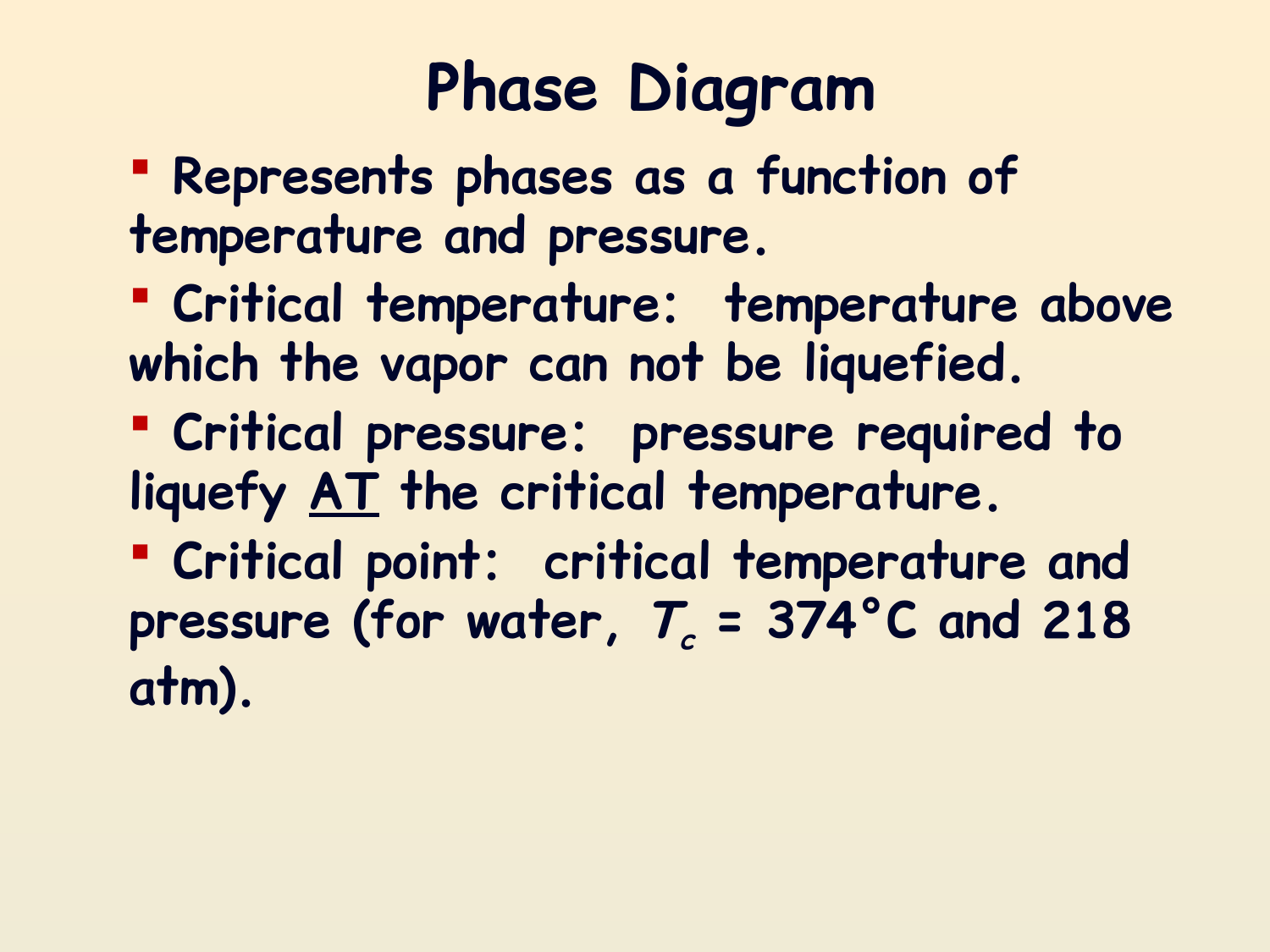

# Phase Diagram
 Represents phases as a function of temperature and pressure.
 Critical temperature:  temperature above which the vapor can not be liquefied.
 Critical pressure:  pressure required to liquefy AT the critical temperature.
 Critical point:  critical temperature and pressure (for water, Tc = 374°C and 218 atm).